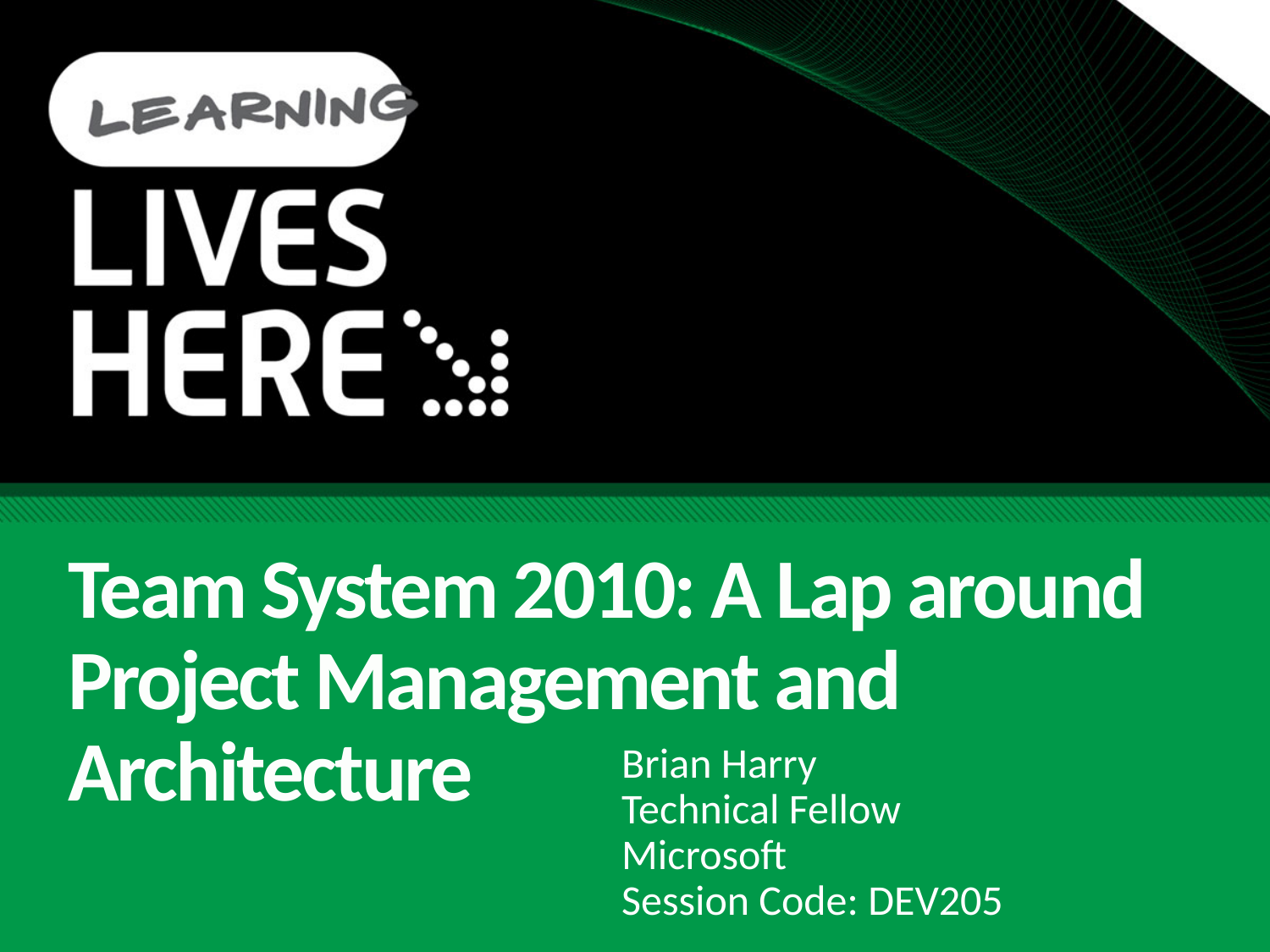

# Team System 2010: A Lap around Project Management and Architecture
Brian Harry
Technical Fellow
Microsoft
Session Code: DEV205